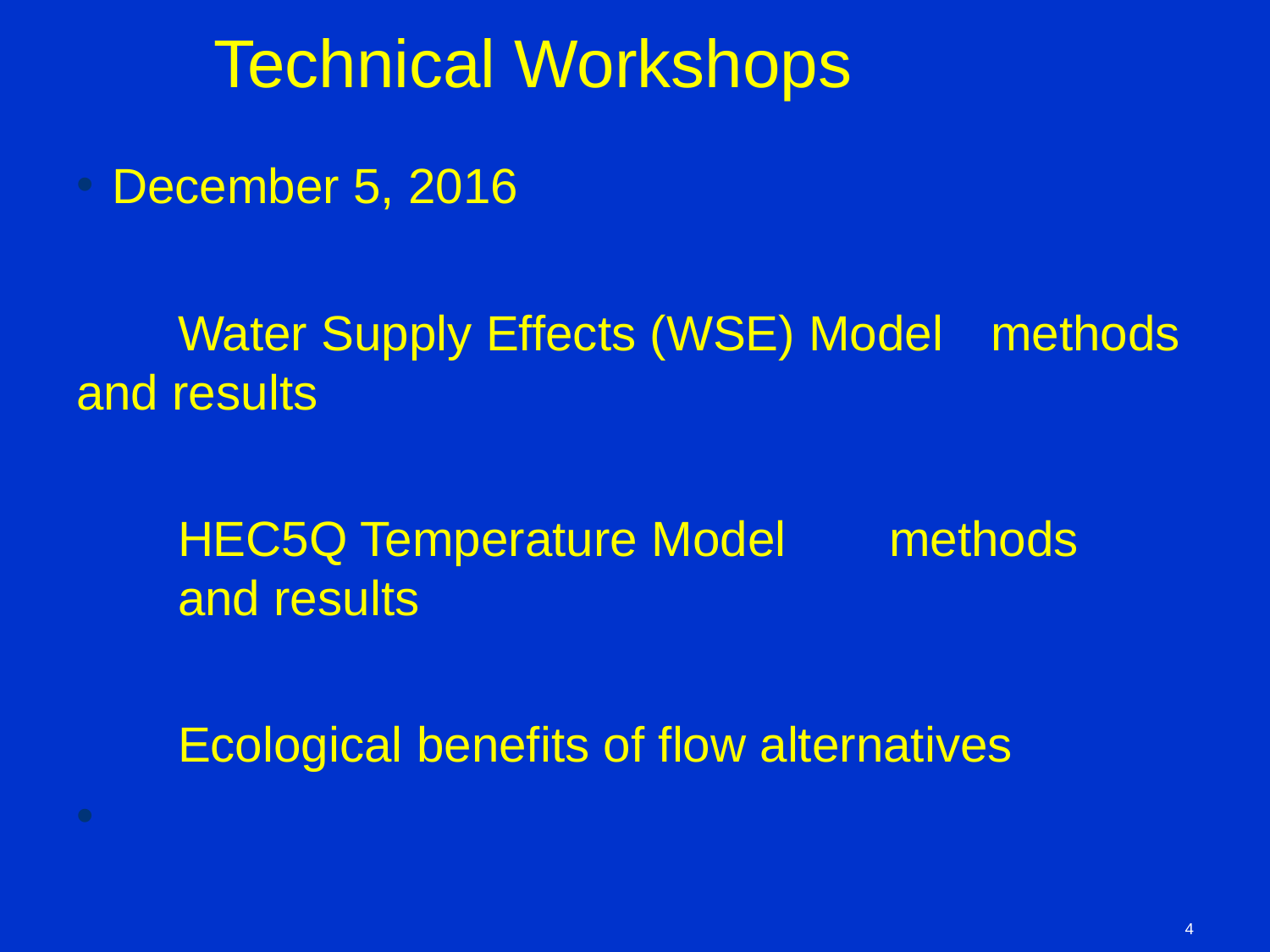

# Technical Workshops
December 5, 2016

	Water Supply Effects (WSE) Model 	methods and results

	HEC5Q Temperature Model 	methods 	and results

	Ecological benefits of flow alternatives

4